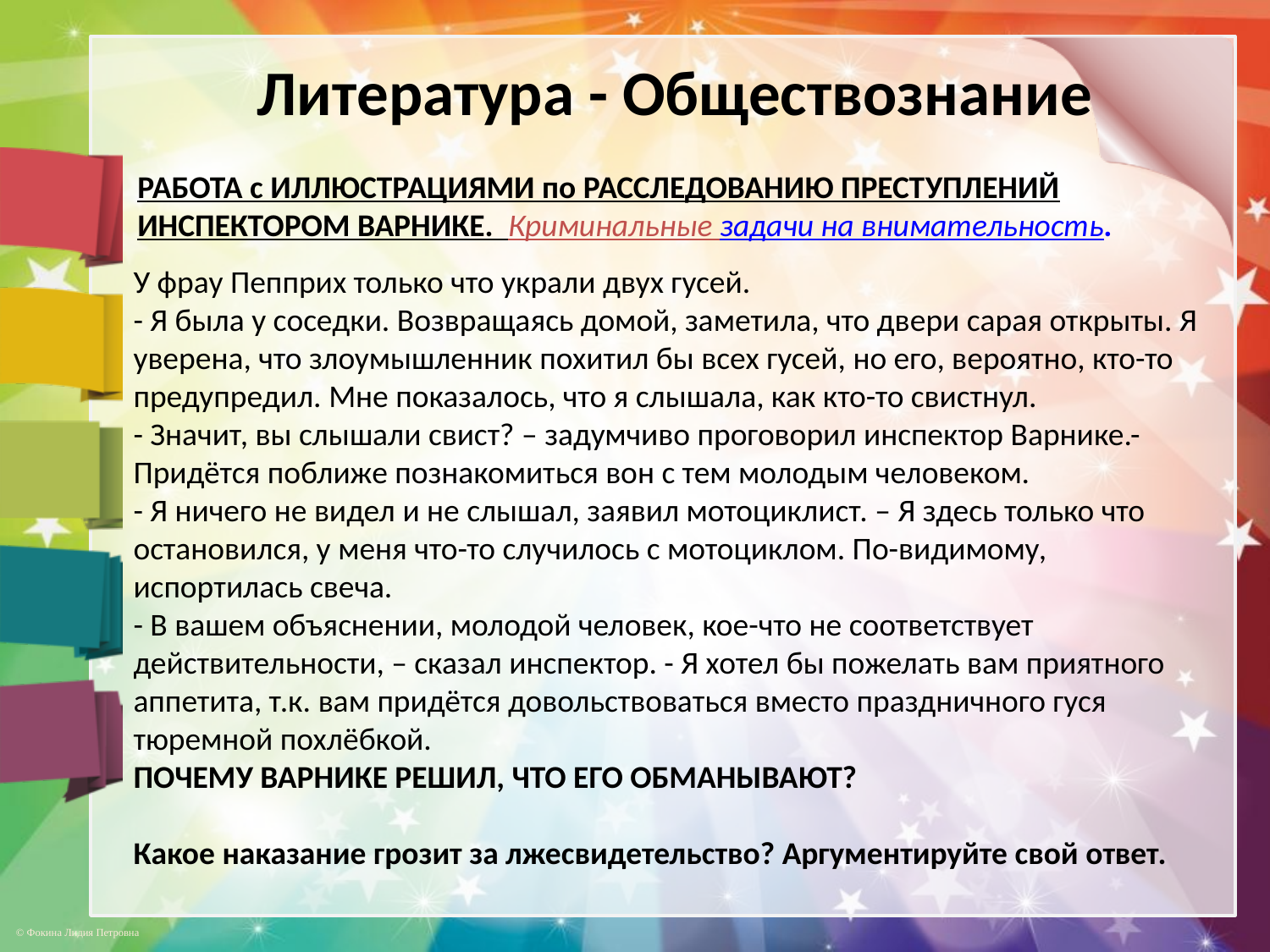

Литература - Обществознание

РАБОТА с ИЛЛЮСТРАЦИЯМИ по РАССЛЕДОВАНИЮ ПРЕСТУПЛЕНИЙ ИНСПЕКТОРОМ ВАРНИКЕ.  Криминальные задачи на внимательность.
У фрау Пепприх только что украли двух гусей.
- Я была у соседки. Возвращаясь домой, заметила, что двери сарая открыты. Я уверена, что злоумышленник похитил бы всех гусей, но его, вероятно, кто-то предупредил. Мне показалось, что я слышала, как кто-то свистнул.
- Значит, вы слышали свист? – задумчиво проговорил инспектор Варнике.- Придётся поближе познакомиться вон с тем молодым человеком.
- Я ничего не видел и не слышал, заявил мотоциклист. – Я здесь только что остановился, у меня что-то случилось с мотоциклом. По-видимому, испортилась свеча.
- В вашем объяснении, молодой человек, кое-что не соответствует действительности, – сказал инспектор. - Я хотел бы пожелать вам приятного  аппетита, т.к. вам придётся довольствоваться вместо праздничного гуся тюремной похлёбкой.
ПОЧЕМУ ВАРНИКЕ РЕШИЛ, ЧТО ЕГО ОБМАНЫВАЮТ?

Какое наказание грозит за лжесвидетельство? Аргументируйте свой ответ.